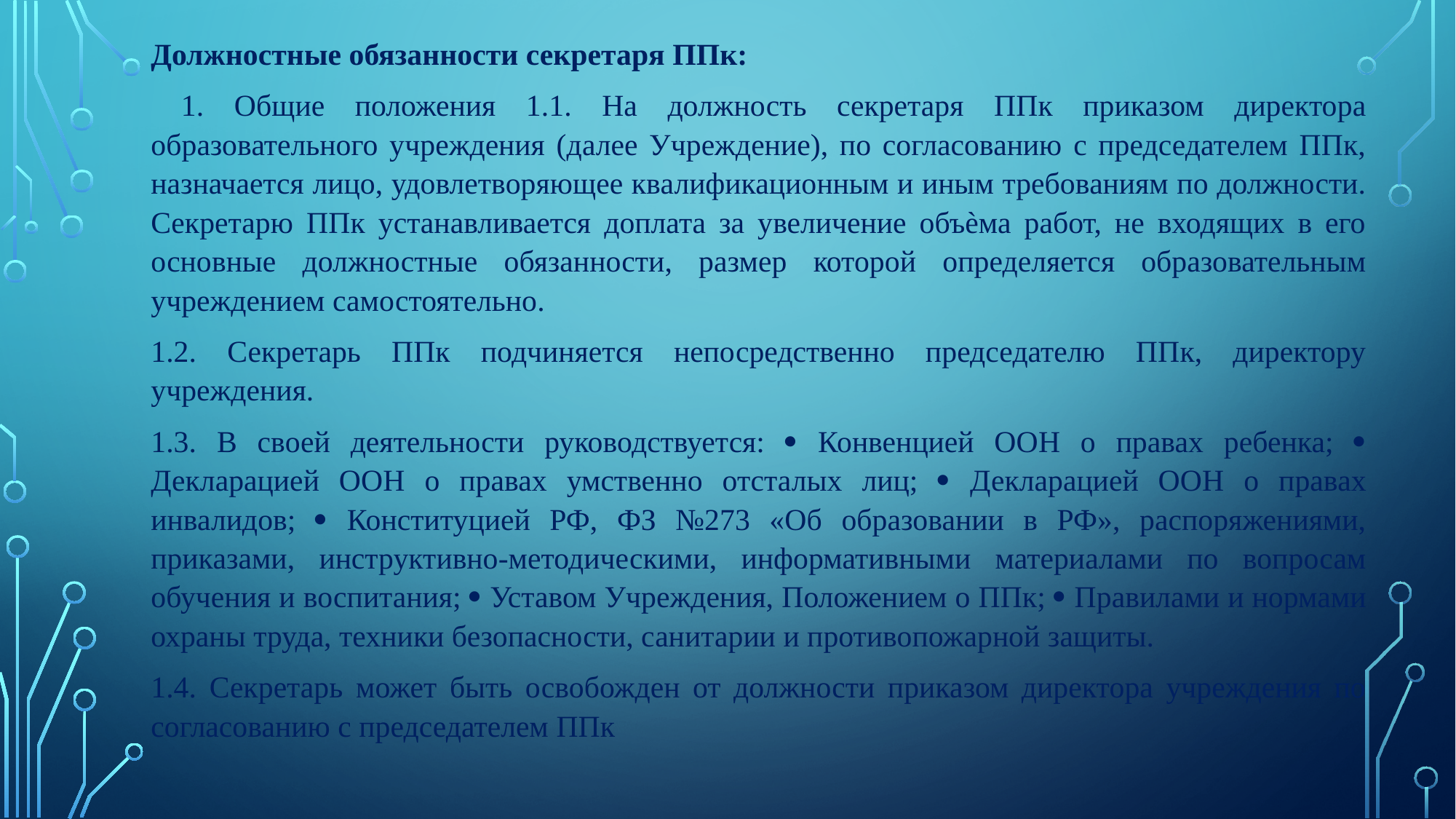

Должностные обязанности секретаря ППк:
 1. Общие положения 1.1. На должность секретаря ППк приказом директора образовательного учреждения (далее Учреждение), по согласованию с председателем ППк, назначается лицо, удовлетворяющее квалификационным и иным требованиям по должности. Секретарю ППк устанавливается доплата за увеличение объѐма работ, не входящих в его основные должностные обязанности, размер которой определяется образовательным учреждением самостоятельно.
1.2. Секретарь ППк подчиняется непосредственно председателю ППк, директору учреждения.
1.3. В своей деятельности руководствуется: • Конвенцией ООН о правах ребенка; • Декларацией ООН о правах умственно отсталых лиц; • Декларацией ООН о правах инвалидов; • Конституцией РФ, ФЗ №273 «Об образовании в РФ», распоряжениями, приказами, инструктивно-методическими, информативными материалами по вопросам обучения и воспитания; • Уставом Учреждения, Положением о ППк; • Правилами и нормами охраны труда, техники безопасности, санитарии и противопожарной защиты.
1.4. Секретарь может быть освобожден от должности приказом директора учреждения по согласованию с председателем ППк